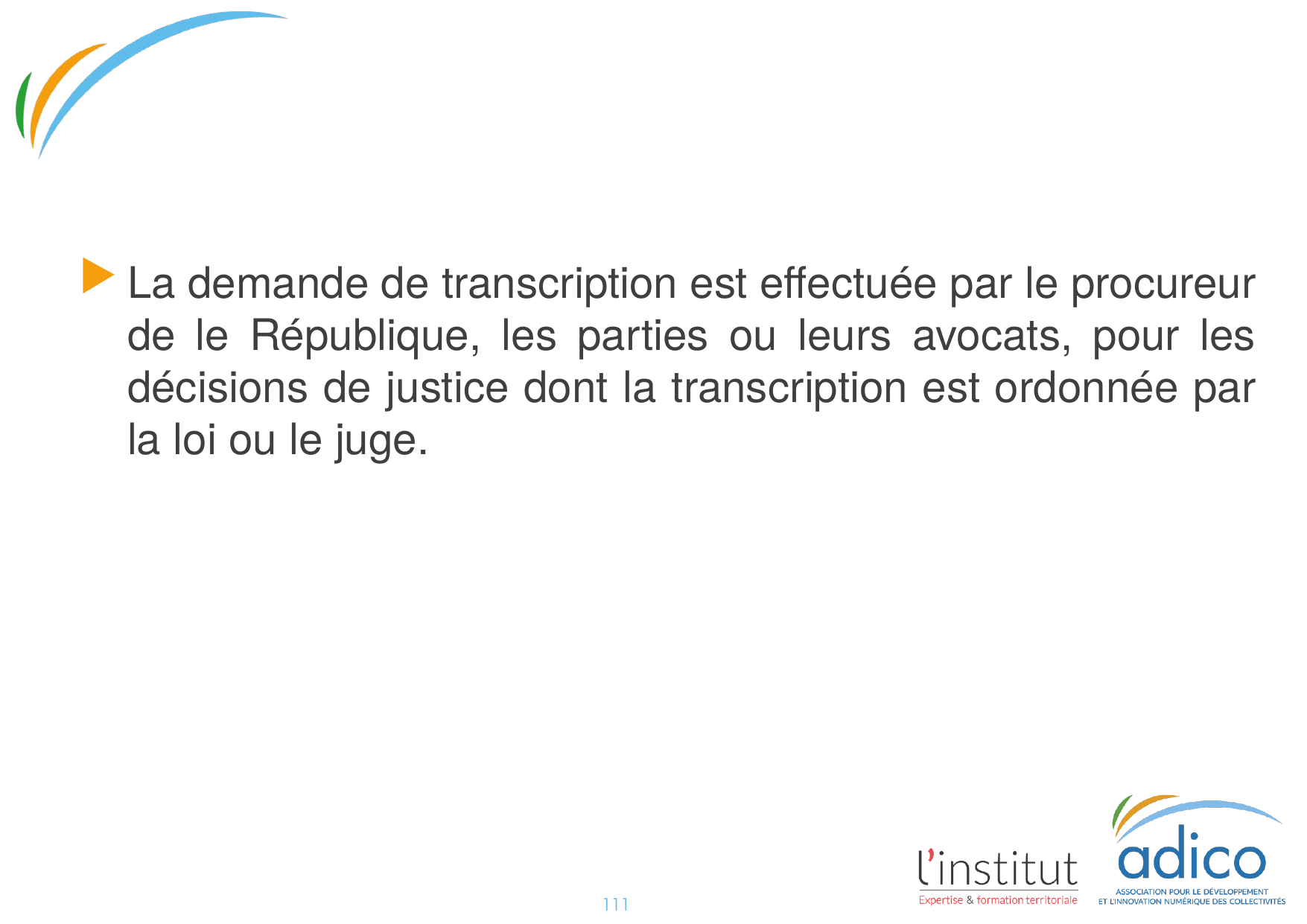

#

La demande de transcription est effectuée par le procureur de le République, les parties ou leurs avocats, pour les décisions de justice dont la transcription est ordonnée par la loi ou le juge.